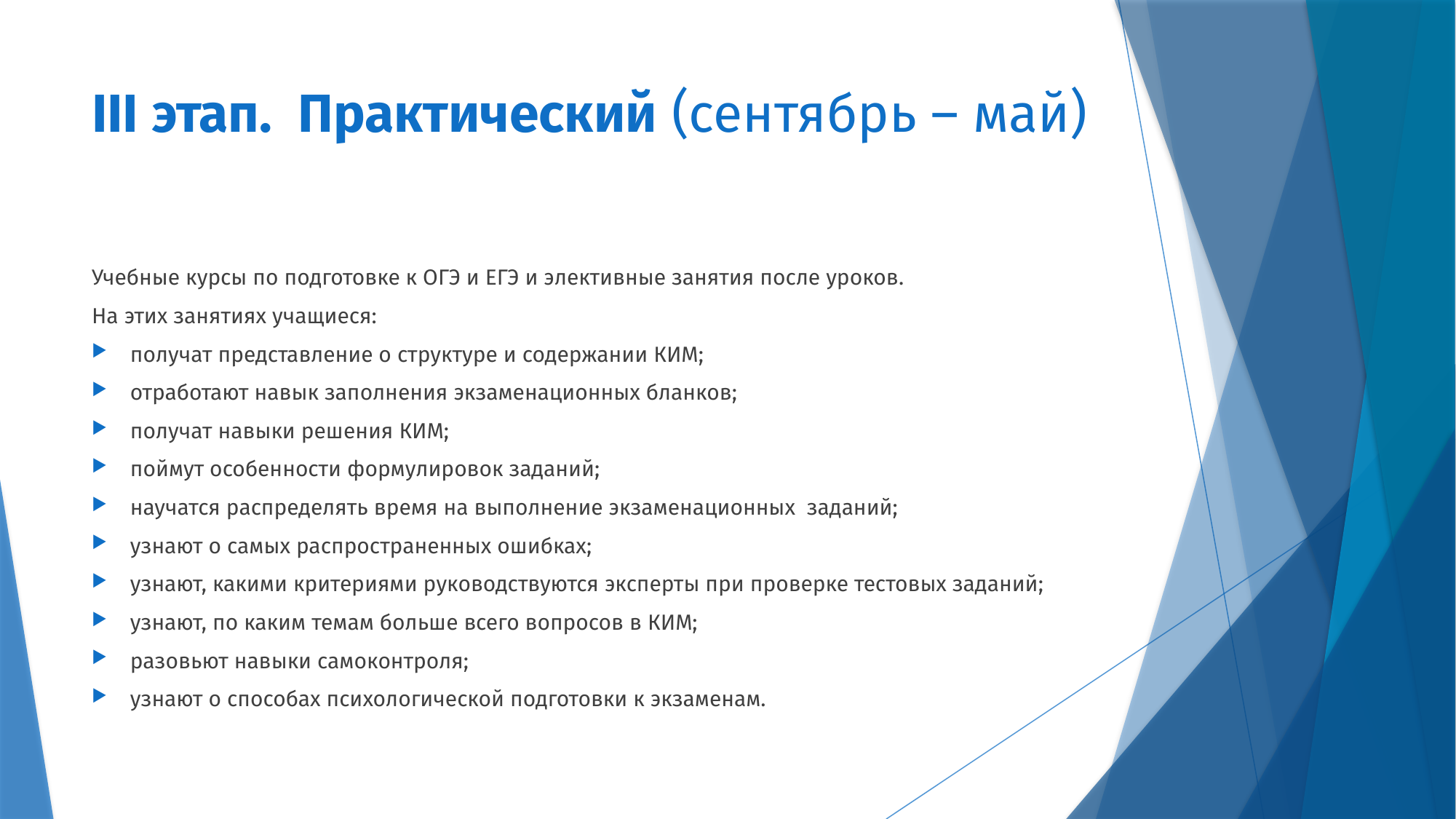

# III этап.  Практический (сентябрь – май)
Учебные курсы по подготовке к ОГЭ и ЕГЭ и элективные занятия после уроков.
На этих занятиях учащиеся:
получат представление о структуре и содержании КИМ;
отработают навык заполнения экзаменационных бланков;
получат навыки решения КИМ;
поймут особенности формулировок заданий;
научатся распределять время на выполнение экзаменационных  заданий;
узнают о самых распространенных ошибках;
узнают, какими критериями руководствуются эксперты при проверке тестовых заданий;
узнают, по каким темам больше всего вопросов в КИМ;
разовьют навыки самоконтроля;
узнают о способах психологической подготовки к экзаменам.